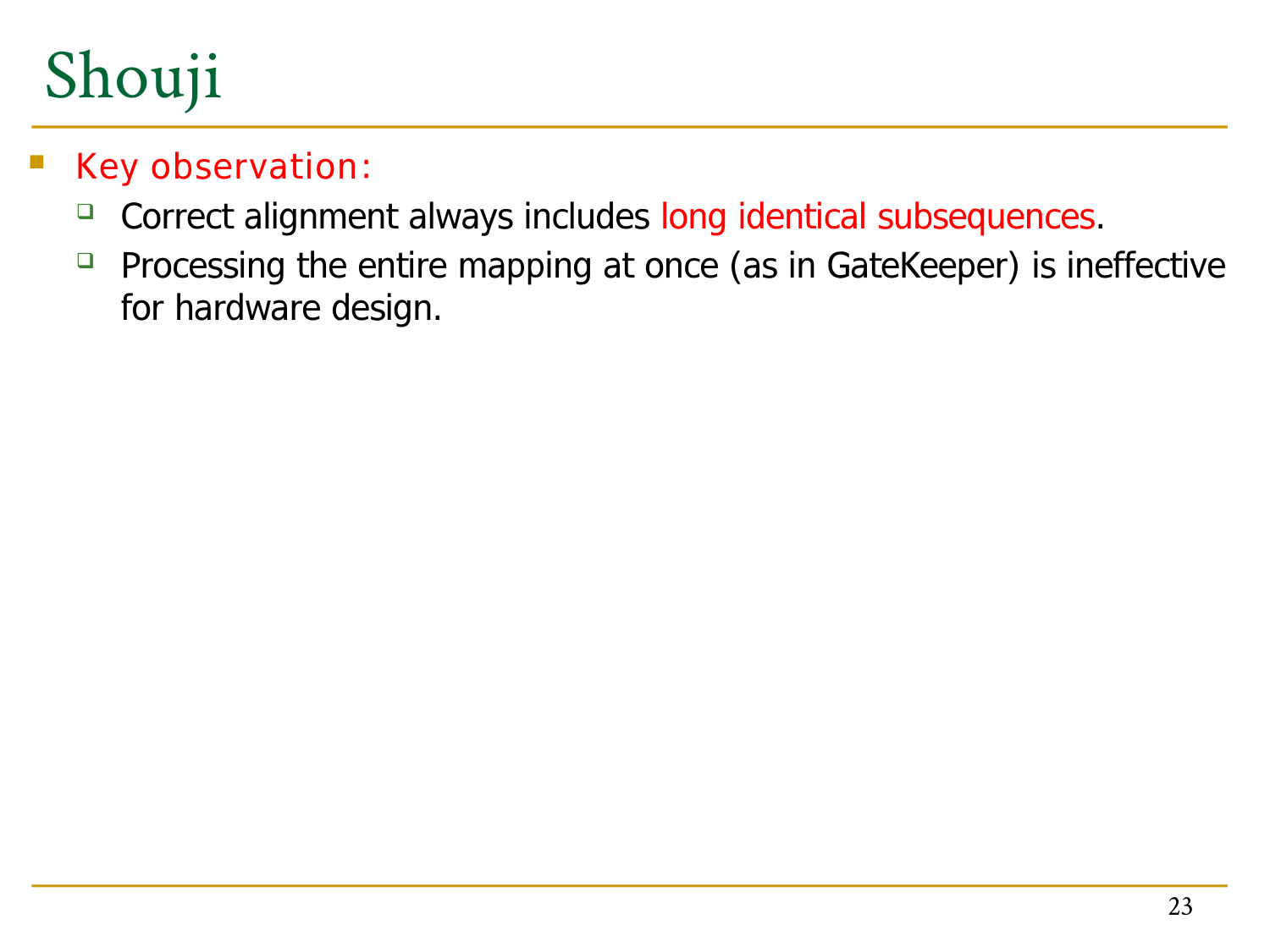

# Shouji
Key observation:
Correct alignment always includes long identical subsequences.
Processing the entire mapping at once (as in GateKeeper) is ineffective for hardware design.
23